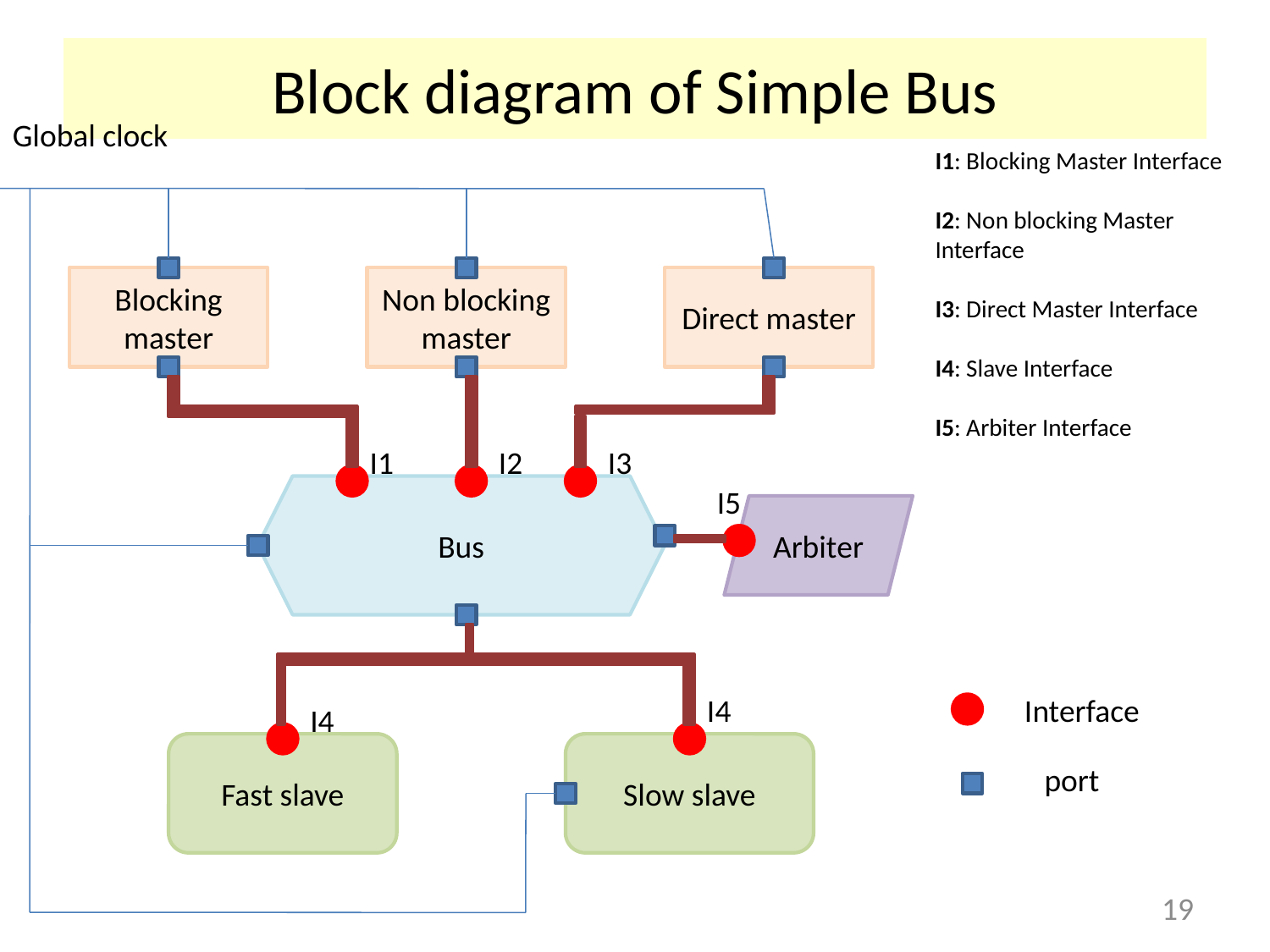

# Block diagram of Simple Bus
Global clock
I1: Blocking Master Interface

I2: Non blocking Master Interface

I3: Direct Master Interface

I4: Slave Interface

I5: Arbiter Interface

Blocking master
Non blocking master
Direct master

I1
I2
I3

Bus
I5
Arbiter

I4
Interface
I4

Fast slave
Slow slave
port

19